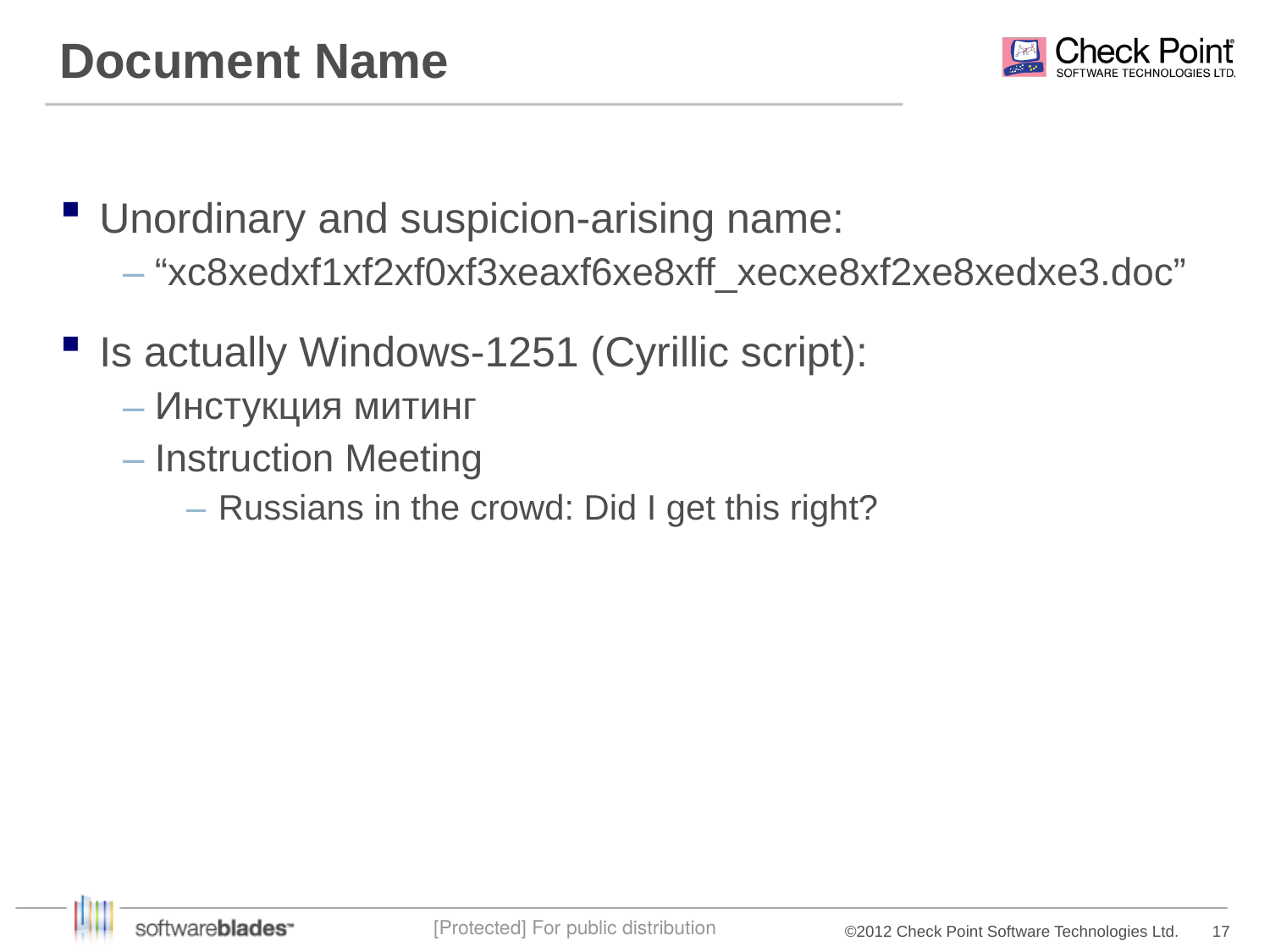

# Document Name
Unordinary and suspicion-arising name:
“xc8xedxf1xf2xf0xf3xeaxf6xe8xff_xecxe8xf2xe8xedxe3.doc”
Is actually Windows-1251 (Cyrillic script):
Инстукция митинг
Instruction Meeting
Russians in the crowd: Did I get this right?
[Protected] For public distribution